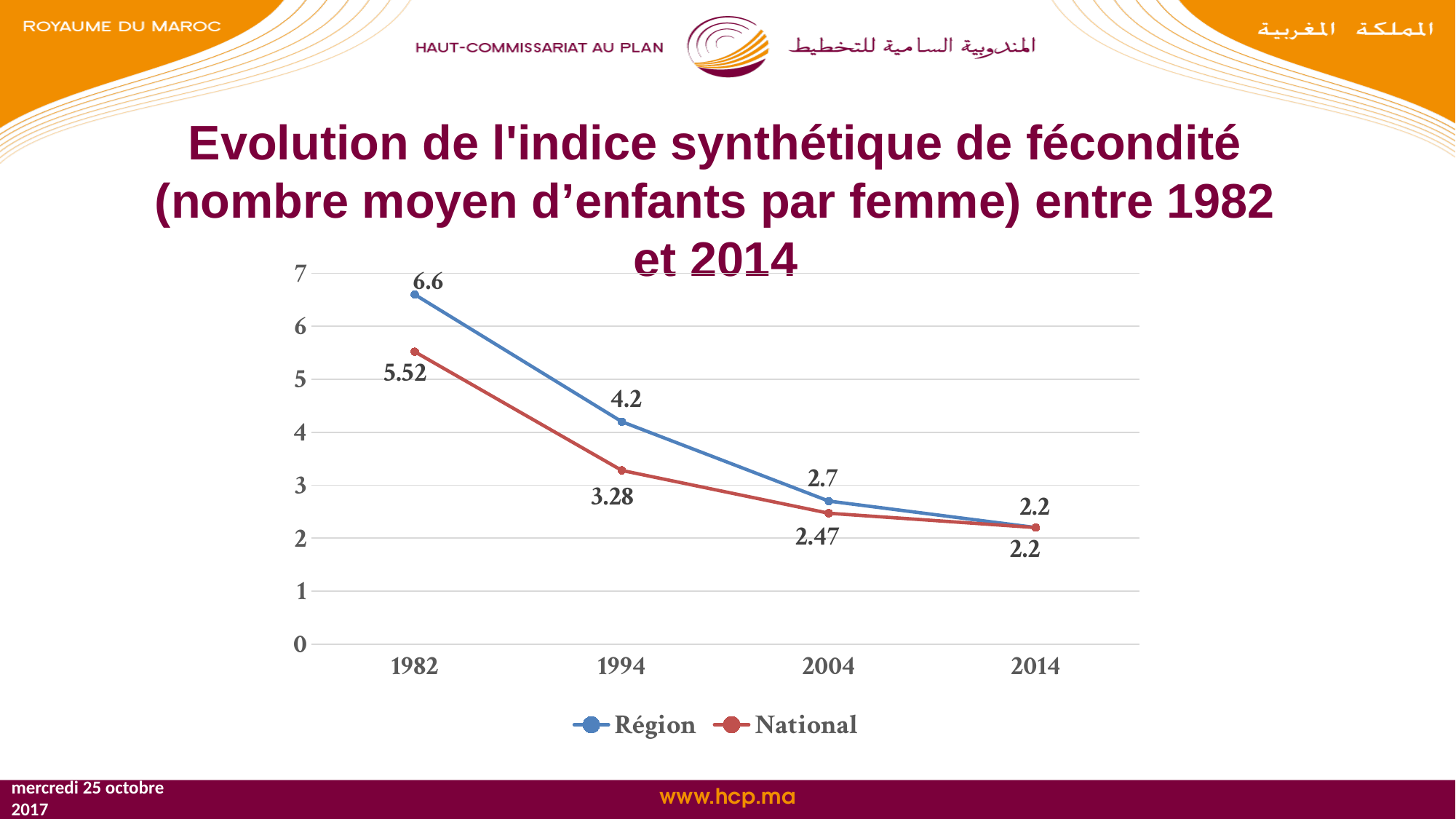

Evolution de l'indice synthétique de fécondité (nombre moyen d’enfants par femme) entre 1982 et 2014

### Chart

| Category | Région | National |
|---|---|---|
| 1982 | 6.6 | 5.52 |
| 1994 | 4.2 | 3.28 |
| 2004 | 2.7 | 2.47 |
| 2014 | 2.2 | 2.2 |
mercredi 25 octobre 2017